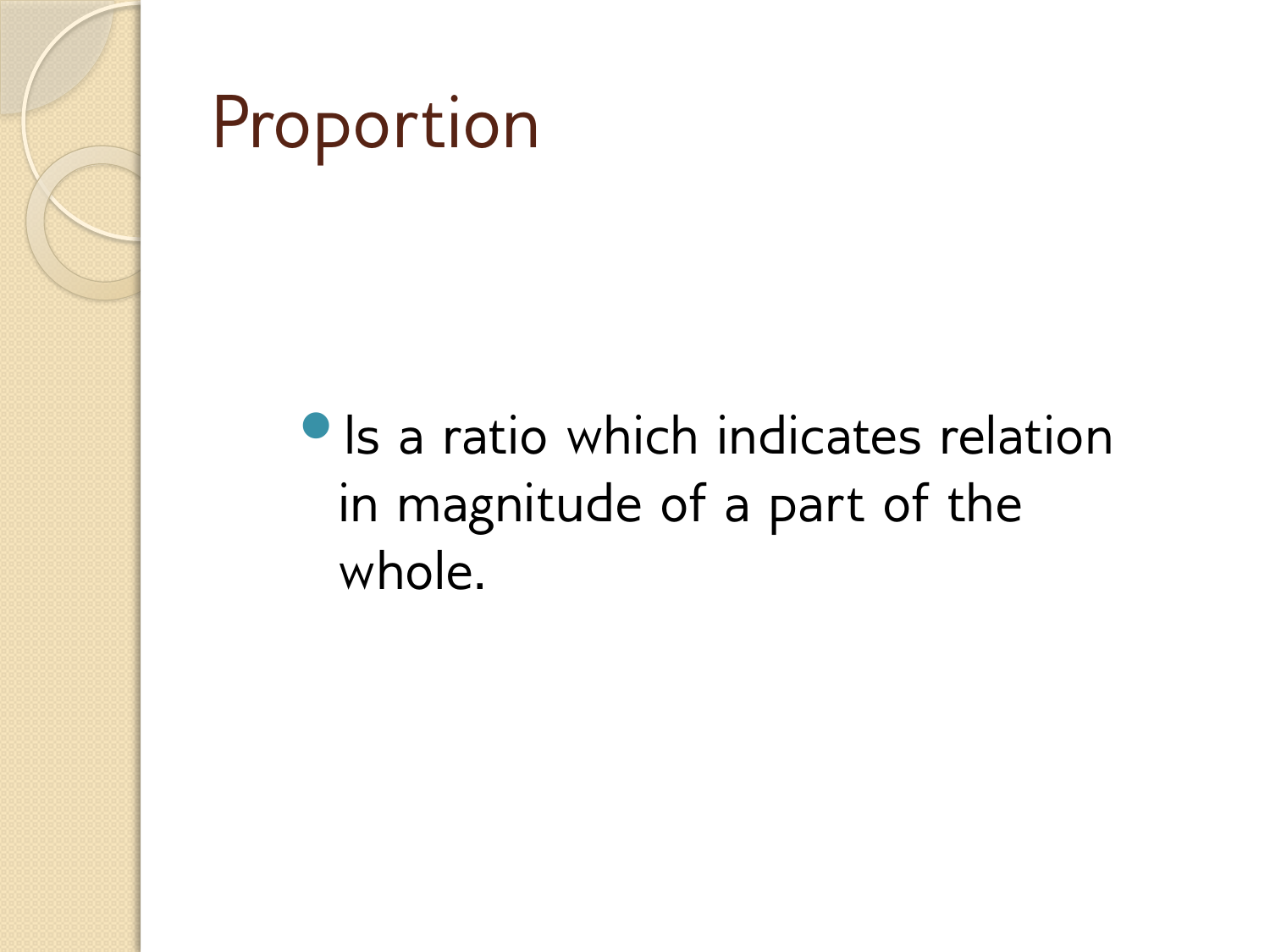

# Proportion
Is a ratio which indicates relation in magnitude of a part of the whole.